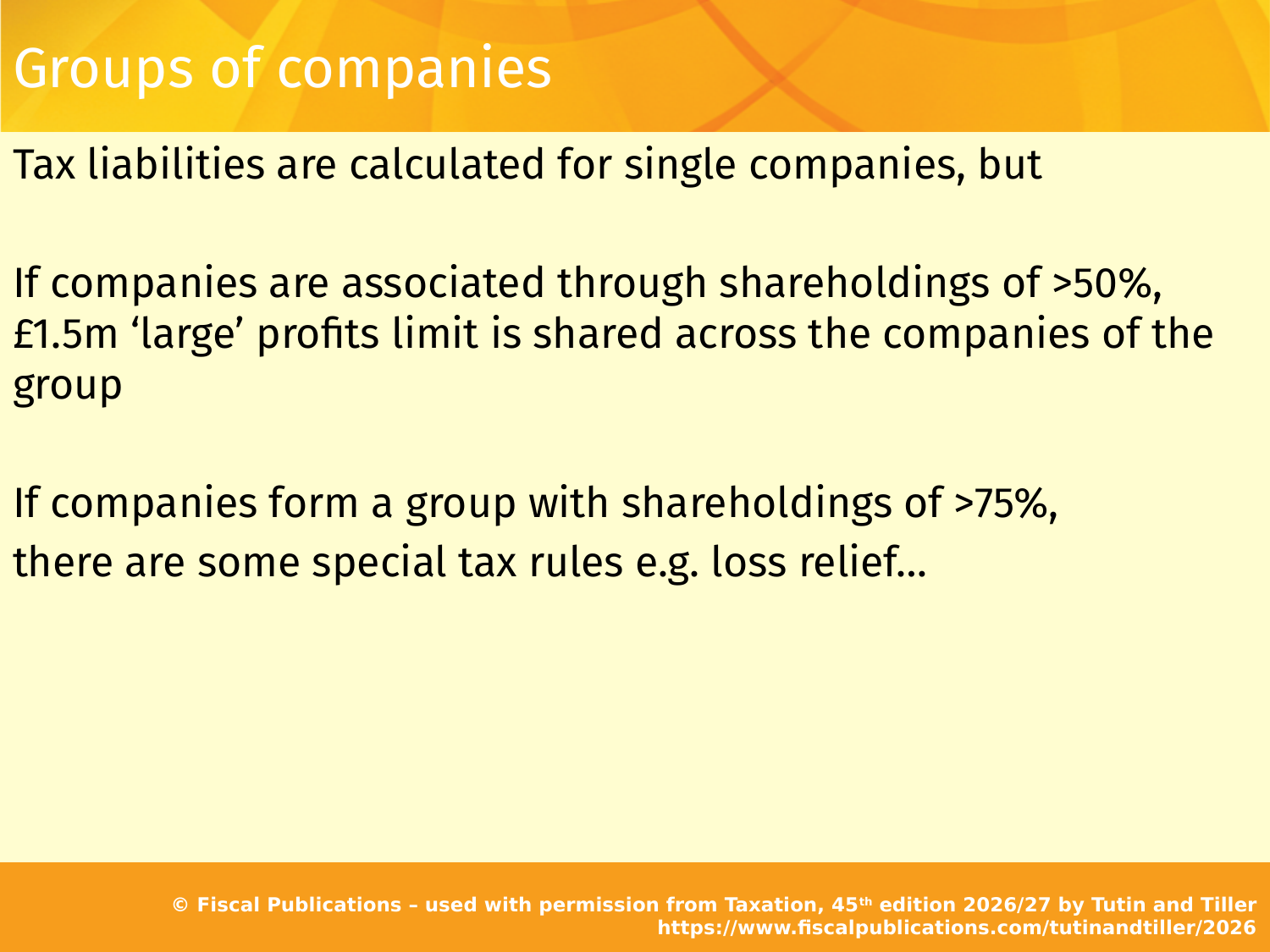

# Groups of companies
Tax liabilities are calculated for single companies, but

If companies are associated through shareholdings of >50%, £1.5m ‘large’ profits limit is shared across the companies of the group

If companies form a group with shareholdings of >75%,
there are some special tax rules e.g. loss relief…